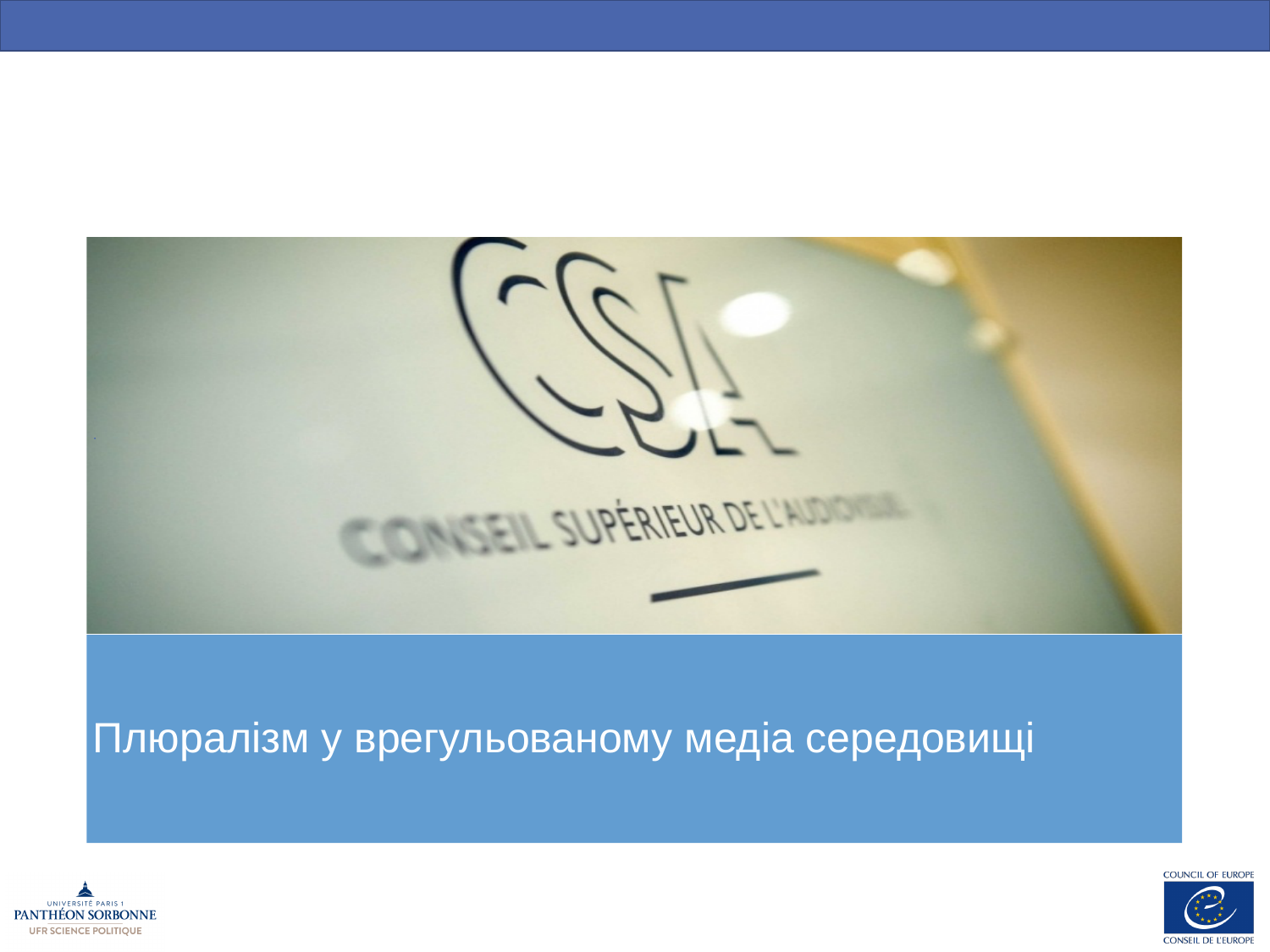

# .
Плюралізм у врегульованому медіа середовищі